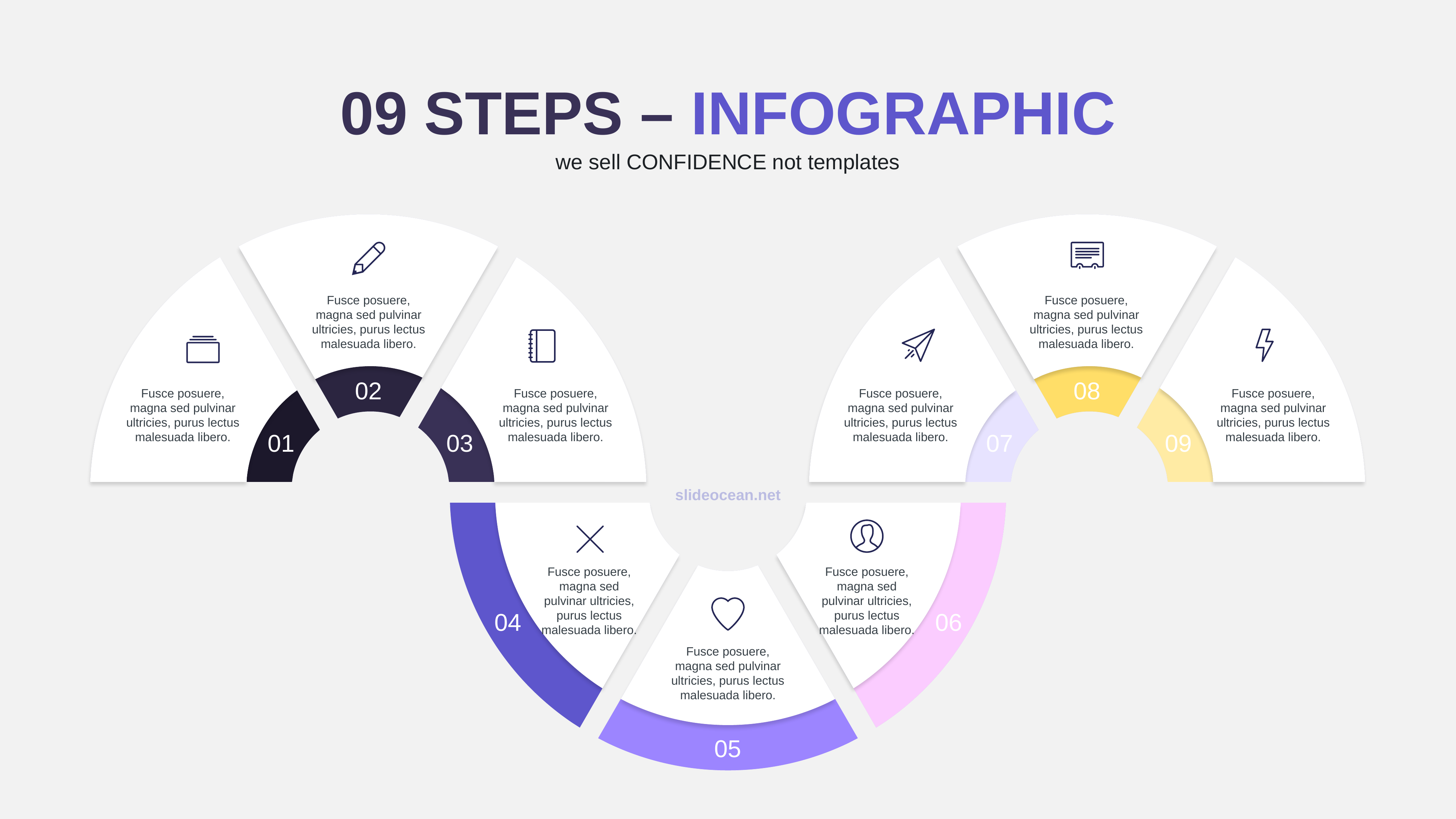

09 STEPS – INFOGRAPHIC
we sell CONFIDENCE not templates

Fusce posuere, magna sed pulvinar ultricies, purus lectus malesuada libero.

Fusce posuere, magna sed pulvinar ultricies, purus lectus malesuada libero.

02
08
Fusce posuere, magna sed pulvinar ultricies, purus lectus malesuada libero.

Fusce posuere, magna sed pulvinar ultricies, purus lectus malesuada libero.

Fusce posuere, magna sed pulvinar ultricies, purus lectus malesuada libero.

Fusce posuere, magna sed pulvinar ultricies, purus lectus malesuada libero.

01
03
07
09
slideocean.net

Fusce posuere, magna sed pulvinar ultricies, purus lectus malesuada libero.

Fusce posuere, magna sed pulvinar ultricies, purus lectus malesuada libero.

04
06
Fusce posuere, magna sed pulvinar ultricies, purus lectus malesuada libero.

05